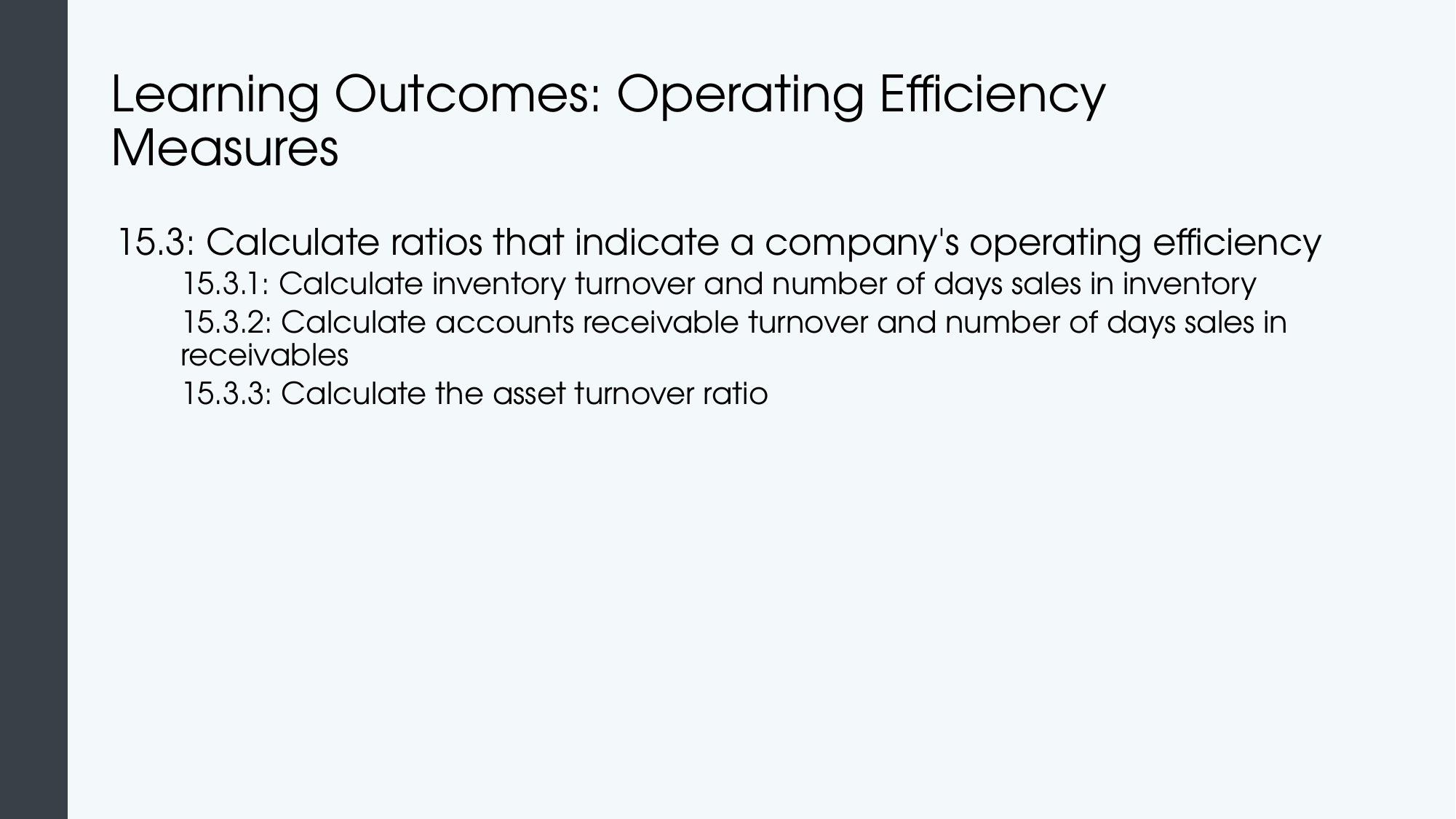

# Learning Outcomes: Operating Efficiency Measures
15.3: Calculate ratios that indicate a company's operating efficiency
15.3.1: Calculate inventory turnover and number of days sales in inventory
15.3.2: Calculate accounts receivable turnover and number of days sales in receivables
15.3.3: Calculate the asset turnover ratio